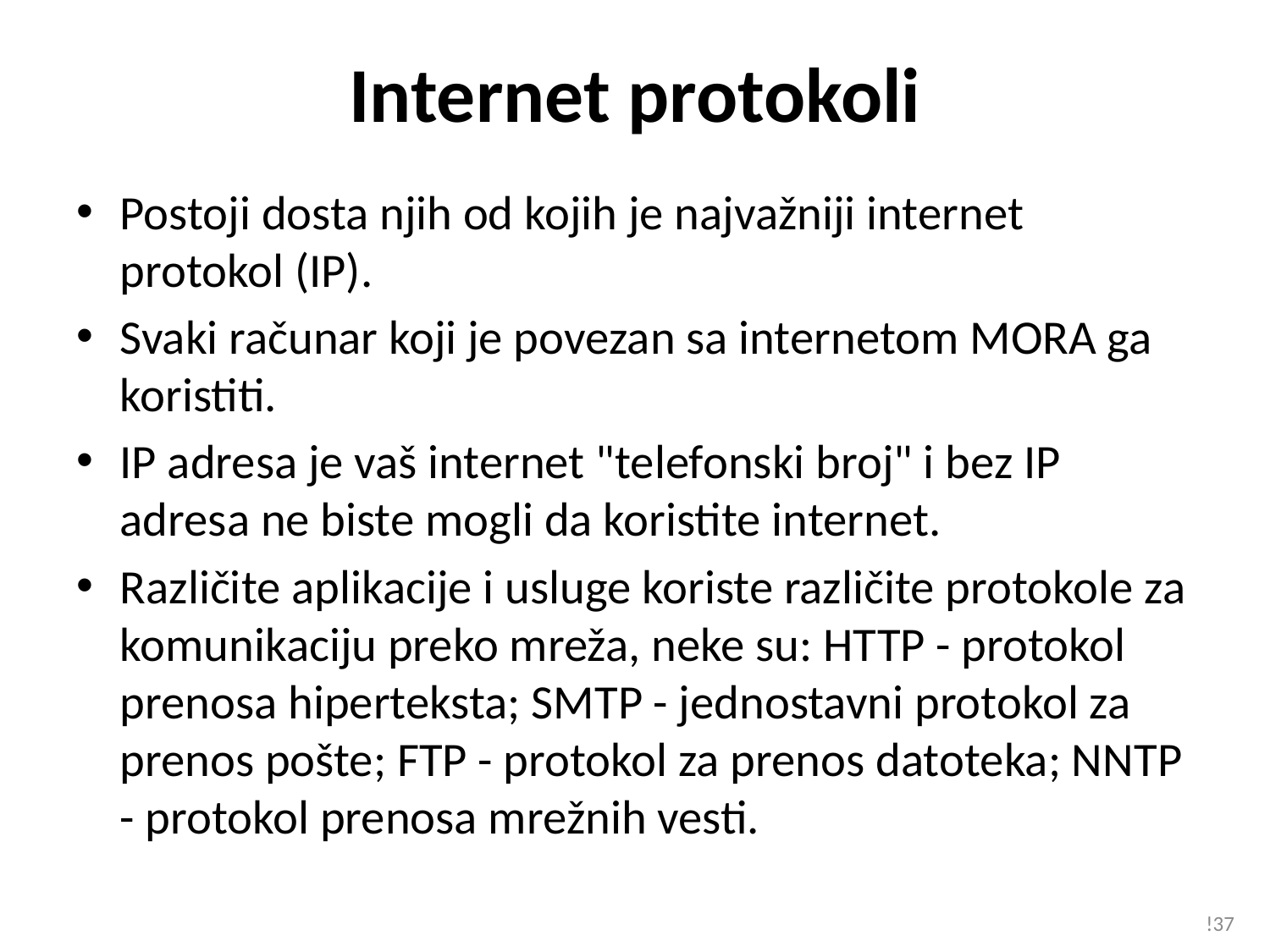

# Internet protokoli
Postoji dosta njih od kojih je najvažniji internet protokol (IP).
Svaki računar koji je povezan sa internetom MORA ga koristiti.
IP adresa je vaš internet "telefonski broj" i bez IP adresa ne biste mogli da koristite internet.
Različite aplikacije i usluge koriste različite protokole za komunikaciju preko mreža, neke su: HTTP - protokol prenosa hiperteksta; SMTP - jednostavni protokol za prenos pošte; FTP - protokol za prenos datoteka; NNTP - protokol prenosa mrežnih vesti.

!37